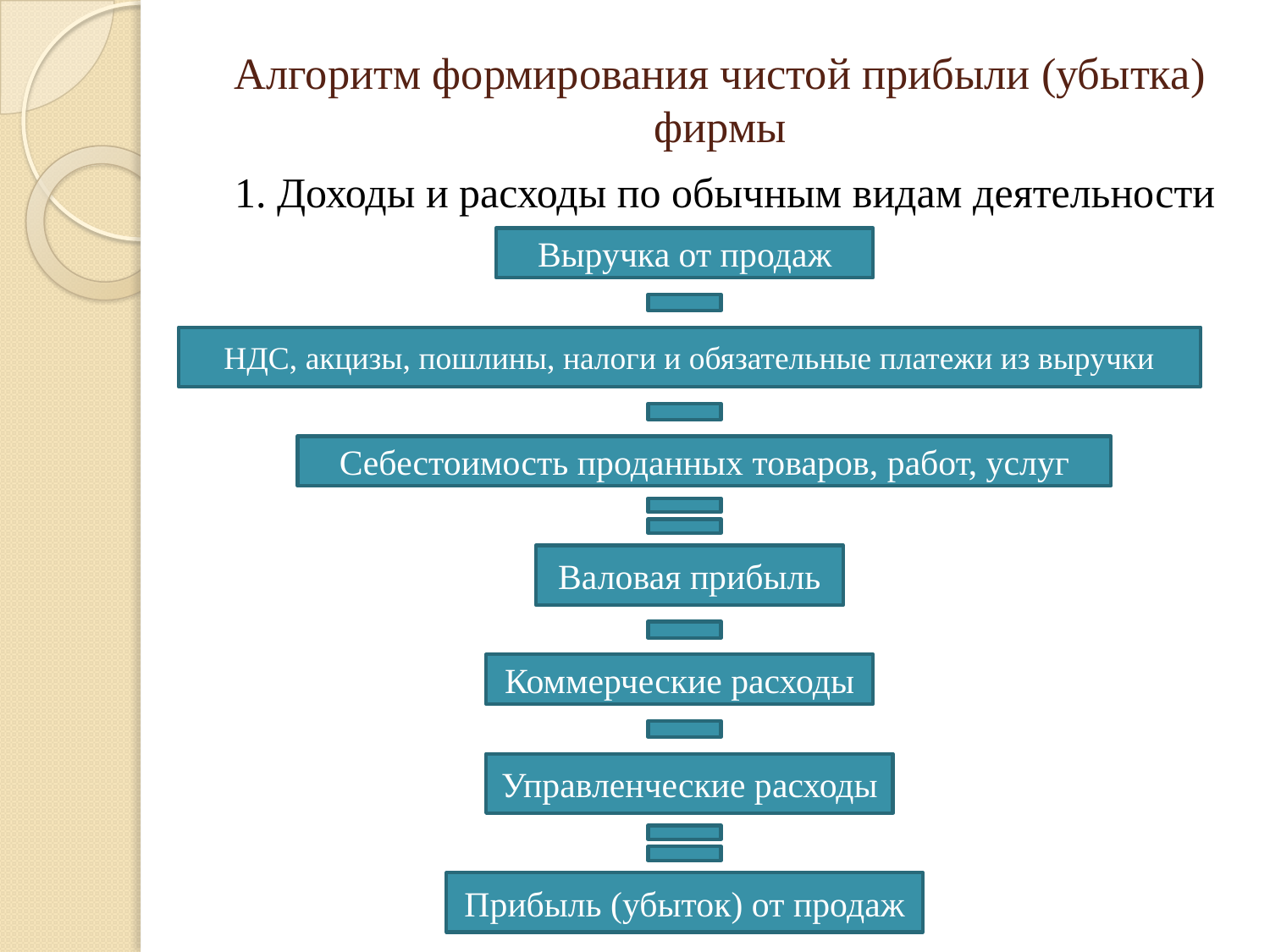

# Алгоритм формирования чистой прибыли (убытка) фирмы
1. Доходы и расходы по обычным видам деятельности
Выручка от продаж

НДС, акцизы, пошлины, налоги и обязательные платежи из выручки

Себестоимость проданных товаров, работ, услуг

Валовая прибыль

Коммерческие расходы

Управленческие расходы

Прибыль (убыток) от продаж